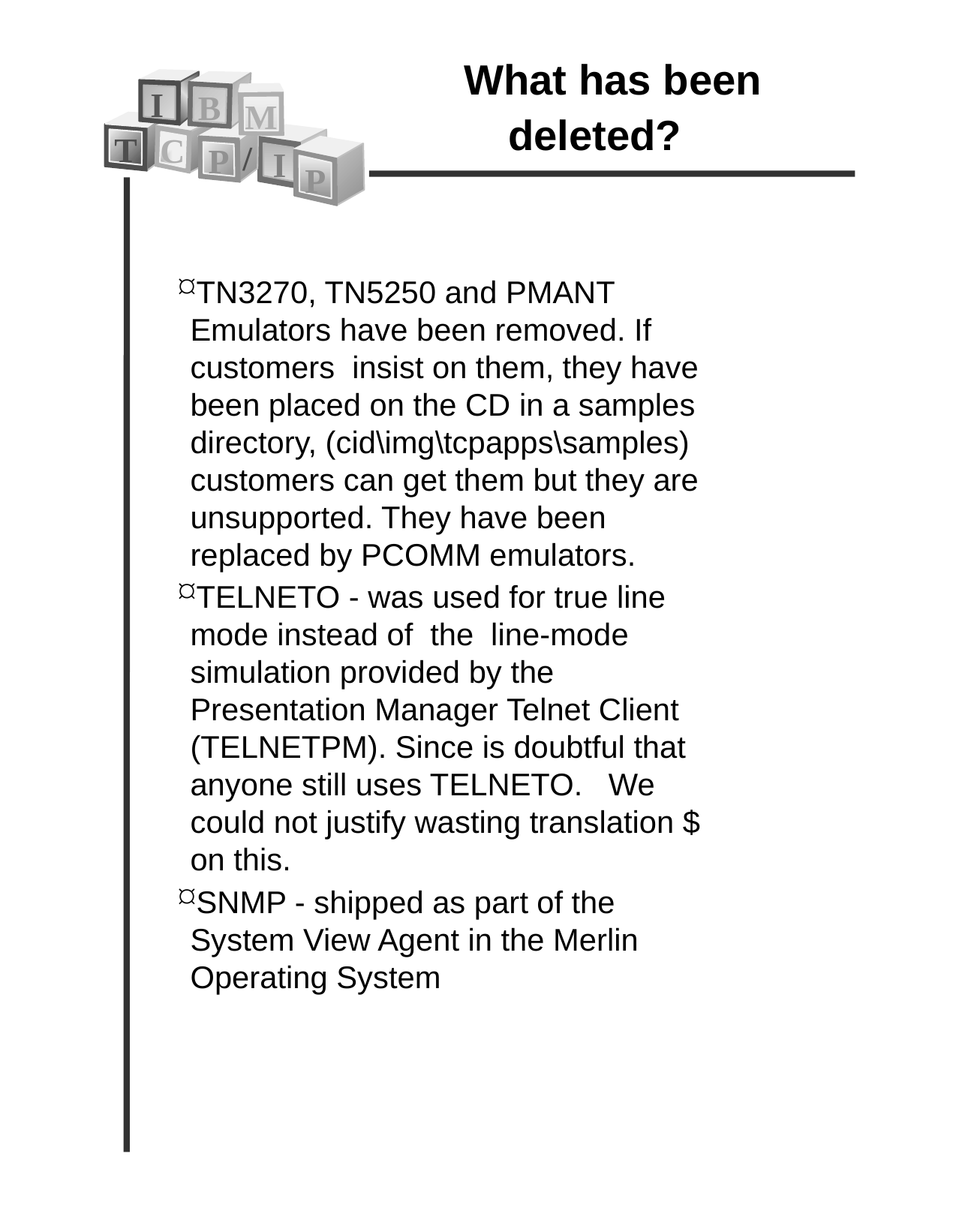

What has been deleted?

I

B

M

T
C

/

P

I

P

TN3270, TN5250 and PMANT Emulators have been removed. If customers  insist on them, they have been placed on the CD in a samples directory, (cid\img\tcpapps\samples) customers can get them but they are unsupported. They have been replaced by PCOMM emulators.
TELNETO - was used for true line mode instead of  the  line-mode simulation provided by the Presentation Manager Telnet Client (TELNETPM). Since is doubtful that anyone still uses TELNETO.   We could not justify wasting translation $ on this.
SNMP - shipped as part of the System View Agent in the Merlin Operating System